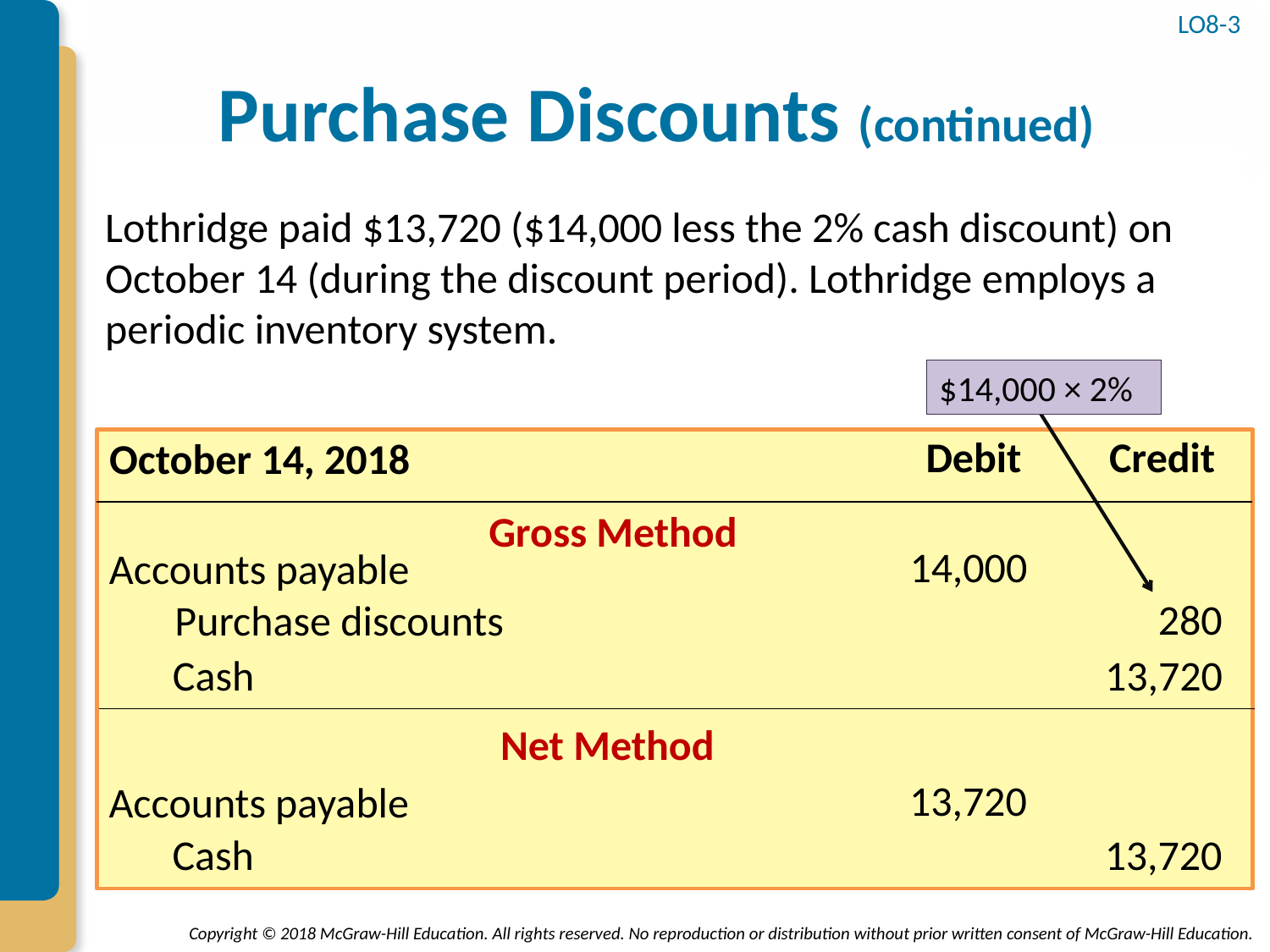

LO8-3
# Purchase Discounts (continued)
Lothridge paid $13,720 ($14,000 less the 2% cash discount) on October 14 (during the discount period). Lothridge employs a periodic inventory system.
$14,000 × 2%
Credit
Debit
October 14, 2018

Gross Method
14,000
Accounts payable
280
Purchase discounts
Cash
13,720
Net Method
13,720
Accounts payable
Cash
13,720